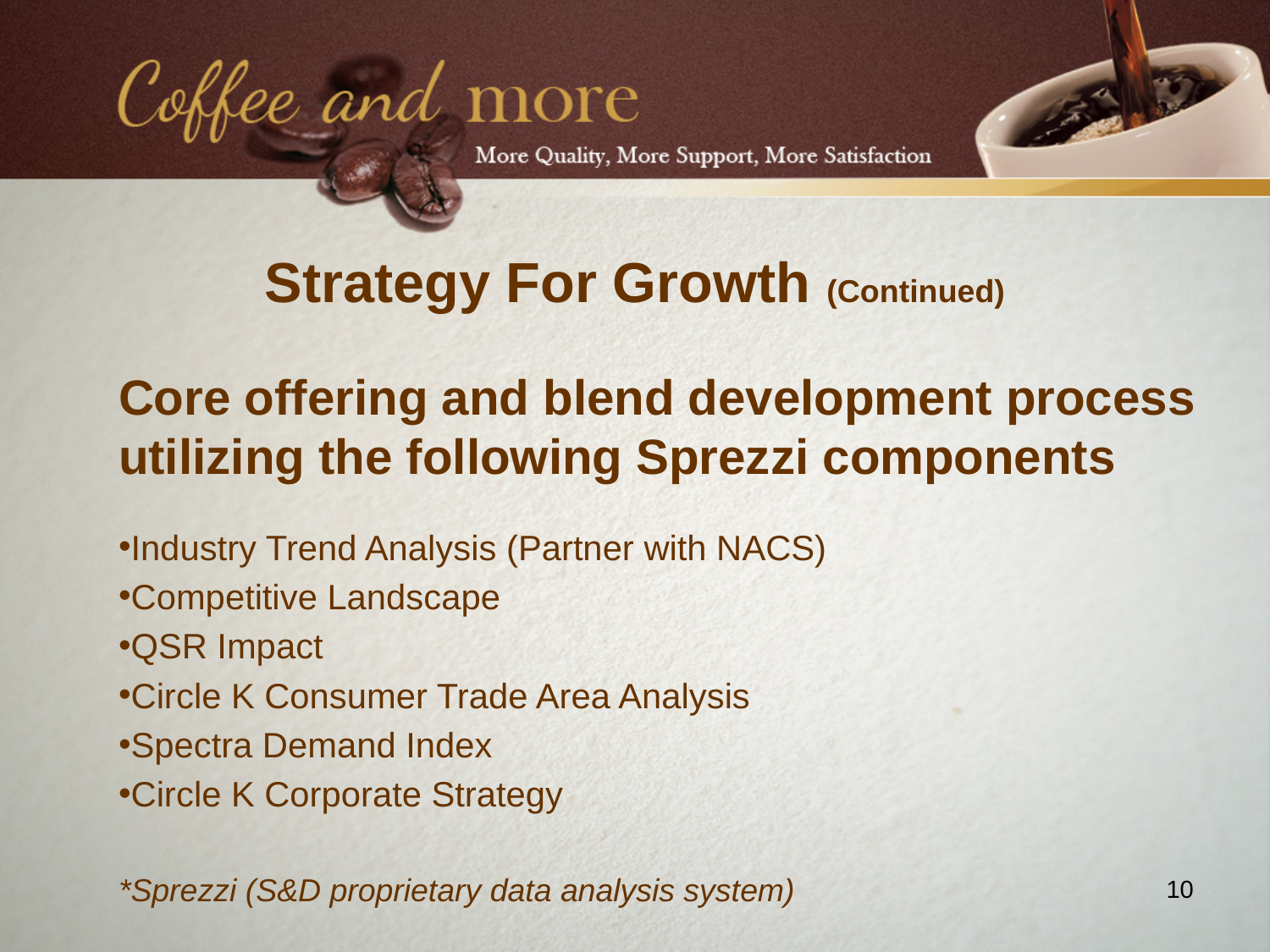

# Strategy For Growth (Continued)
Core offering and blend development process utilizing the following Sprezzi components

Industry Trend Analysis (Partner with NACS)
Competitive Landscape
QSR Impact
Circle K Consumer Trade Area Analysis
Spectra Demand Index
Circle K Corporate Strategy

*Sprezzi (S&D proprietary data analysis system)

10